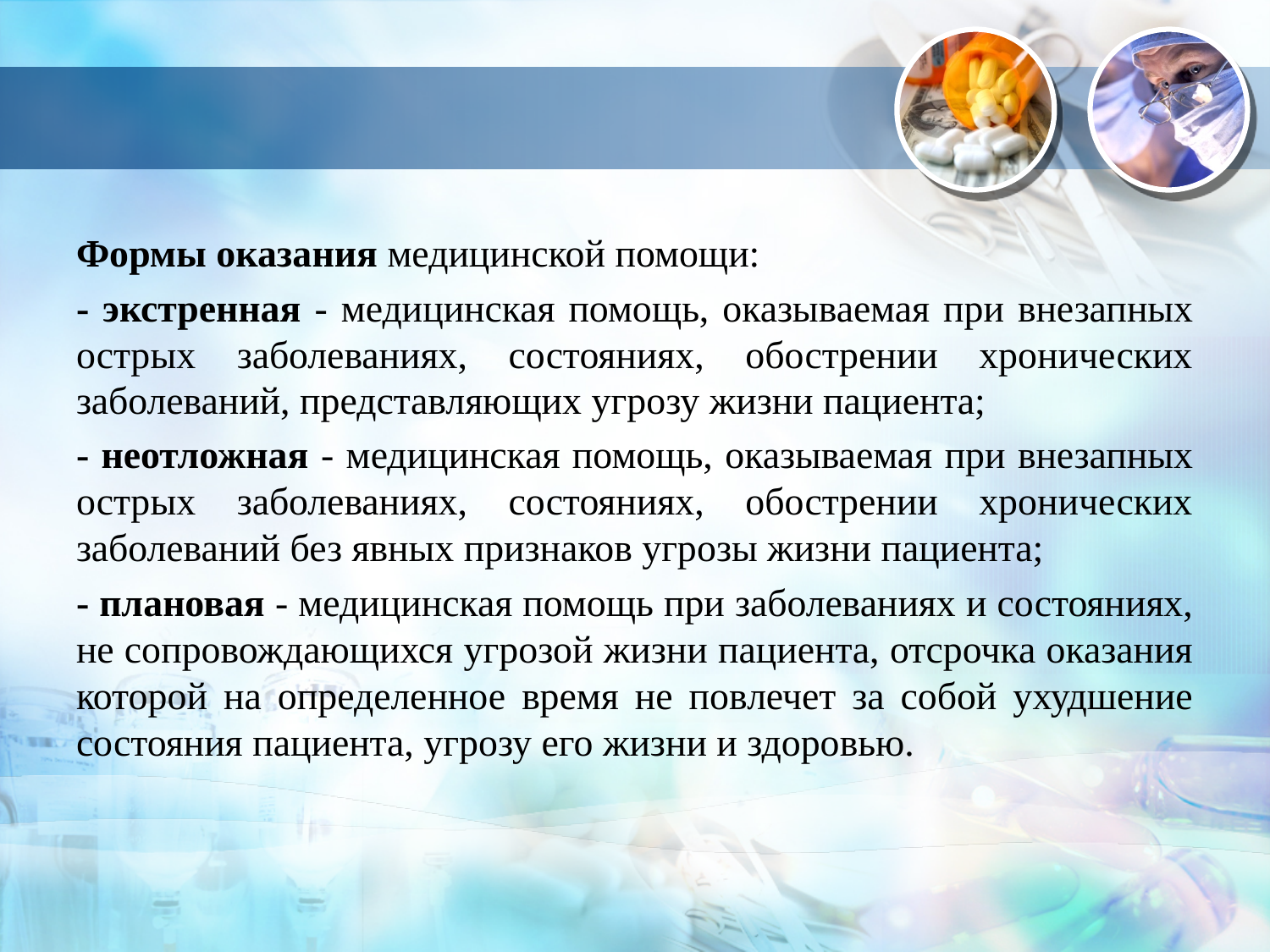

Формы оказания медицинской помощи:
- экстренная - медицинская помощь, оказываемая при внезапных острых заболеваниях, состояниях, обострении хронических заболеваний, представляющих угрозу жизни пациента;
- неотложная - медицинская помощь, оказываемая при внезапных острых заболеваниях, состояниях, обострении хронических заболеваний без явных признаков угрозы жизни пациента;
- плановая - медицинская помощь при заболеваниях и состояниях, не сопровождающихся угрозой жизни пациента, отсрочка оказания которой на определенное время не повлечет за собой ухудшение состояния пациента, угрозу его жизни и здоровью.